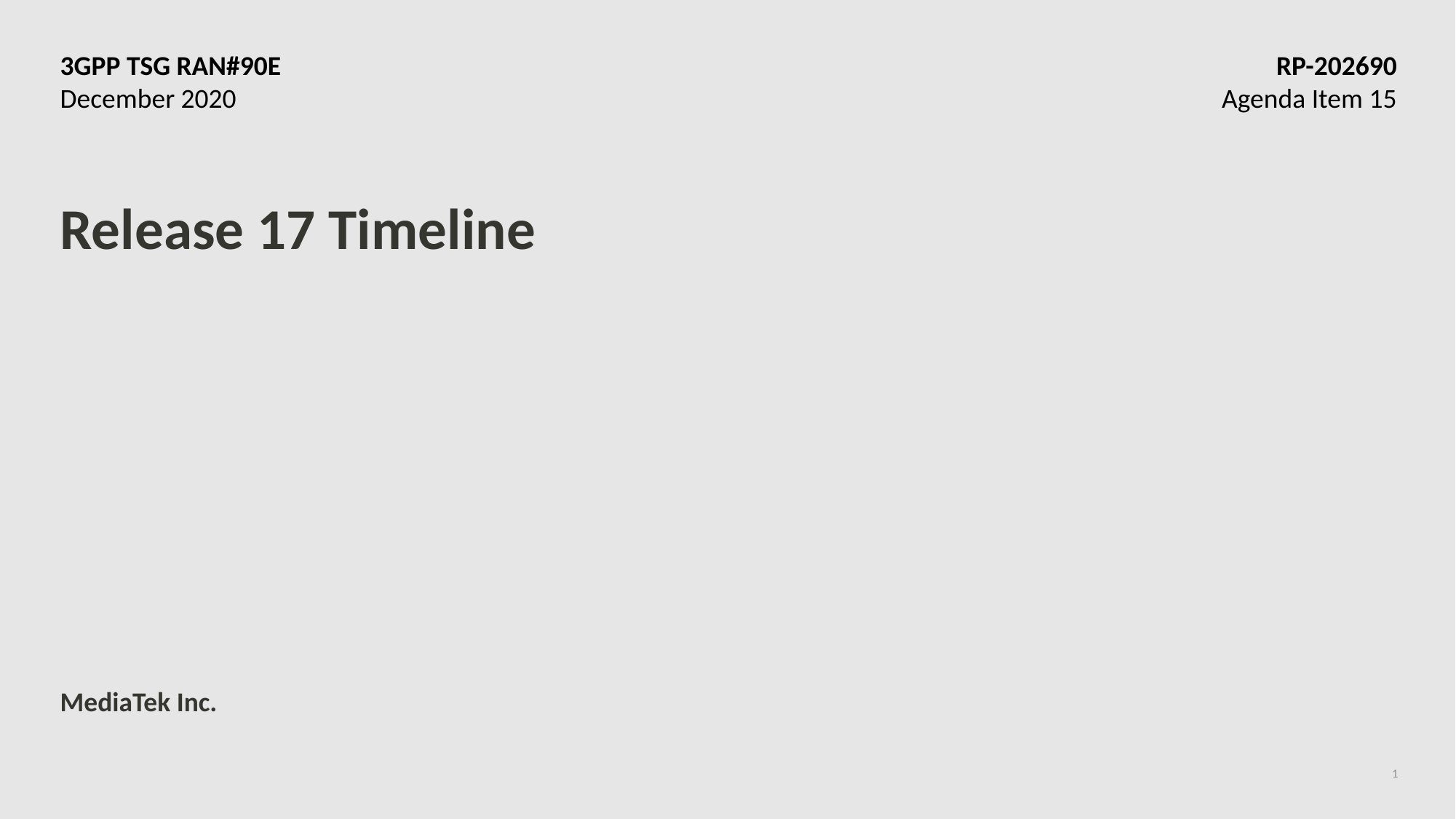

3GPP TSG RAN#90E	RP-202690
December 2020	Agenda Item 15
# Release 17 Timeline

MediaTek Inc.
1